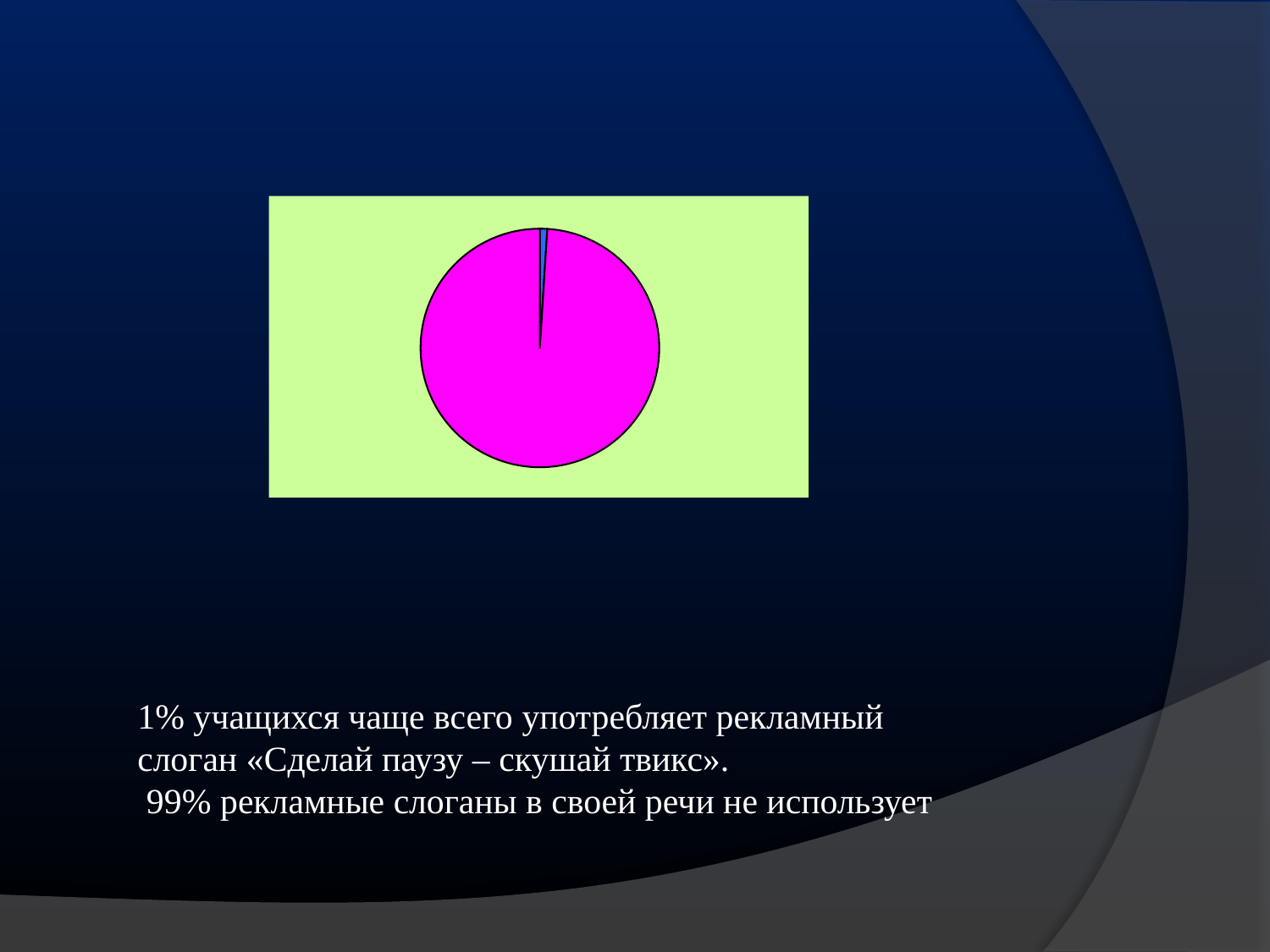

### Chart

| Category |  |  |  |
|---|---|---|---|
| 1 | 1.0 | None | None |
| 2 | 99.0 | None | None |
|  | None | None | None |
|  | None | None | None |
1% учащихся чаще всего употребляет рекламный слоган «Сделай паузу – скушай твикс».
 99% рекламные слоганы в своей речи не использует